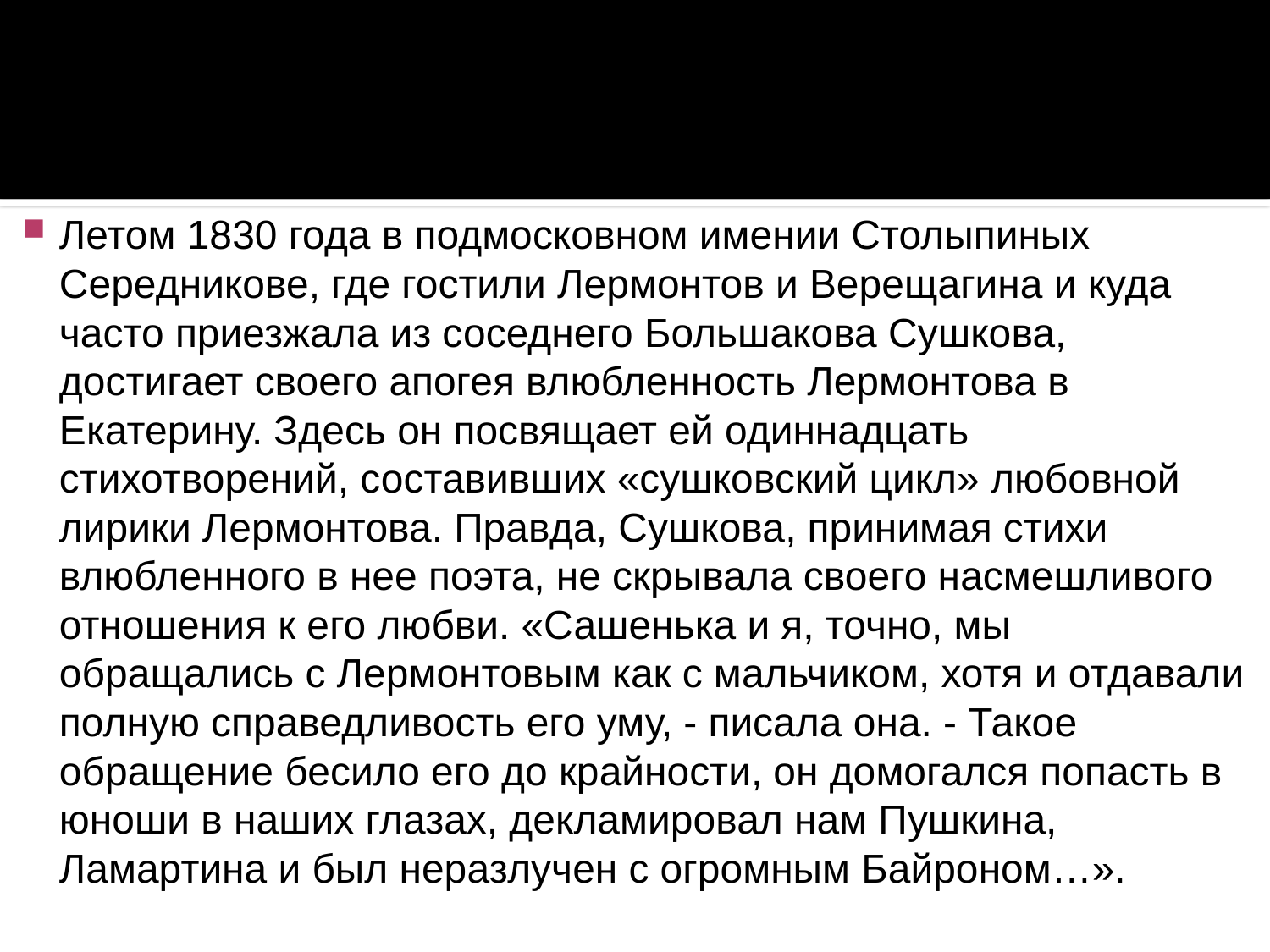

#
Летом 1830 года в подмосковном имении Столыпиных Середникове, где гостили Лермонтов и Верещагина и куда часто приезжала из соседнего Большакова Сушкова, достигает своего апогея влюбленность Лермонтова в Екатерину. Здесь он посвящает ей одиннадцать стихотворений, составивших «сушковский цикл» любовной лирики Лермонтова. Правда, Сушкова, принимая стихи влюбленного в нее поэта, не скрывала своего насмешливого отношения к его любви. «Сашенька и я, точно, мы обращались с Лермонтовым как с мальчиком, хотя и отдавали полную справедливость его уму, - писала она. - Такое обращение бесило его до крайности, он домогался попасть в юноши в наших глазах, декламировал нам Пушкина, Ламартина и был неразлучен с огромным Байроном…».